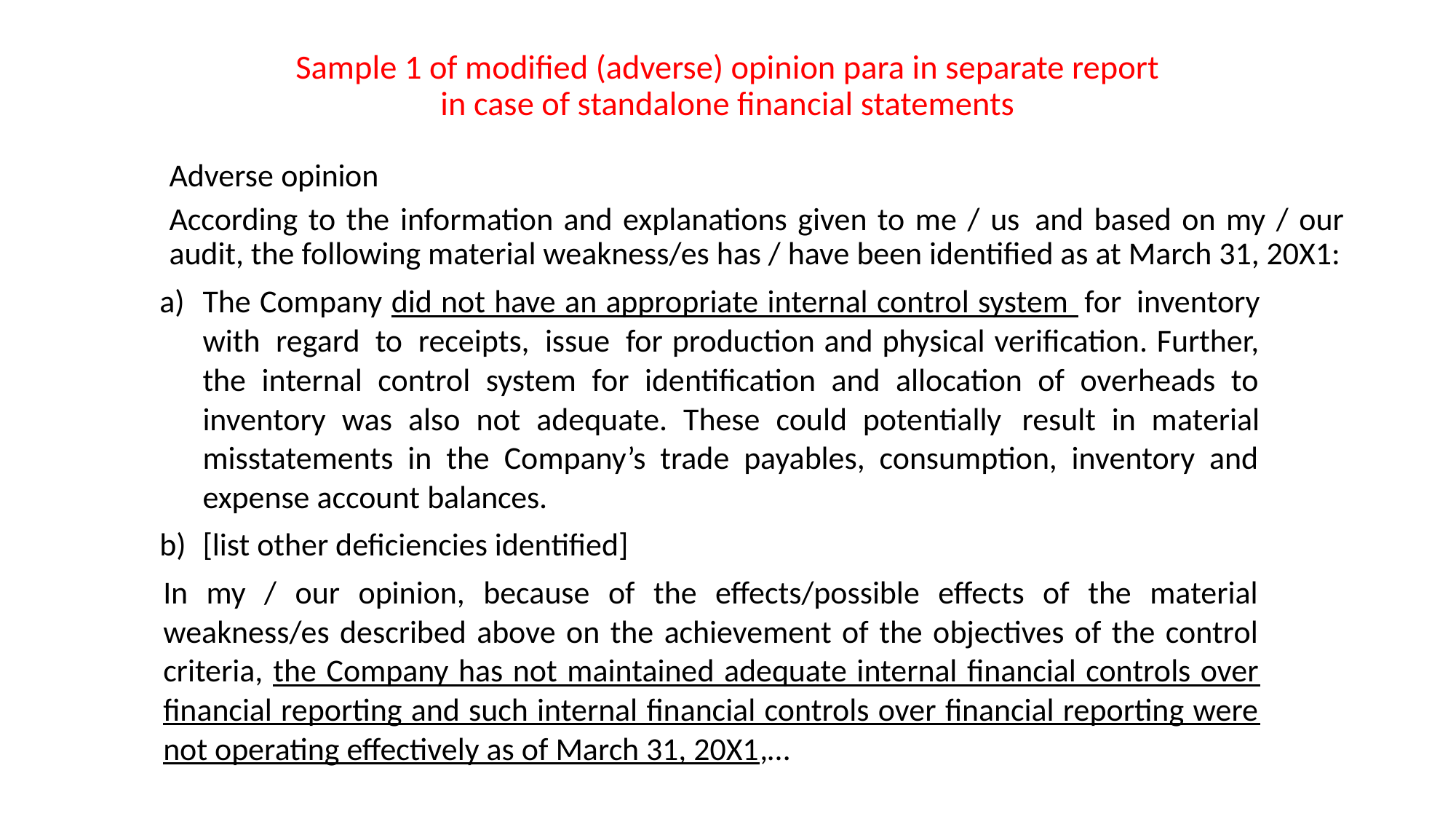

# Sample 1 of modified (adverse) opinion para in separate report in case of standalone financial statements
Adverse opinion
According to the information and explanations given to me / us and based on my / our audit, the following material weakness/es has / have been identified as at March 31, 20X1:
The Company did not have an appropriate internal control system for inventory with regard to receipts, issue for production and physical verification. Further, the internal control system for identification and allocation of overheads to inventory was also not adequate. These could potentially result in material misstatements in the Company’s trade payables, consumption, inventory and expense account balances.
[list other deficiencies identified]
In my / our opinion, because of the effects/possible effects of the material weakness/es described above on the achievement of the objectives of the control criteria, the Company has not maintained adequate internal financial controls over financial reporting and such internal financial controls over financial reporting were not operating effectively as of March 31, 20X1,…